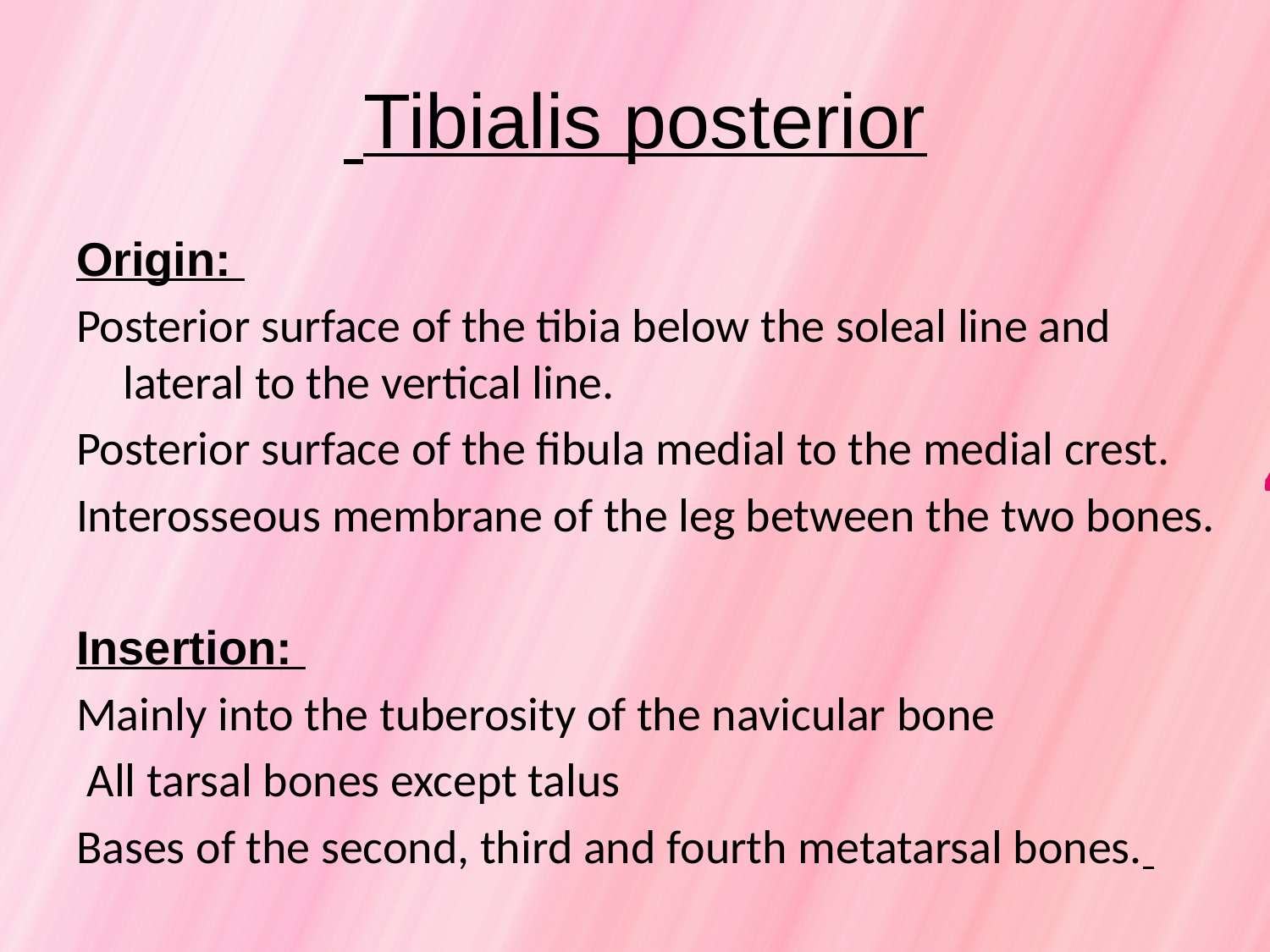

# Tibialis posterior
Origin:
Posterior surface of the tibia below the soleal line and lateral to the vertical line.
Posterior surface of the fibula medial to the medial crest.
Interosseous membrane of the leg between the two bones.

Insertion:
Mainly into the tuberosity of the navicular bone
 All tarsal bones except talus
Bases of the second, third and fourth metatarsal bones.